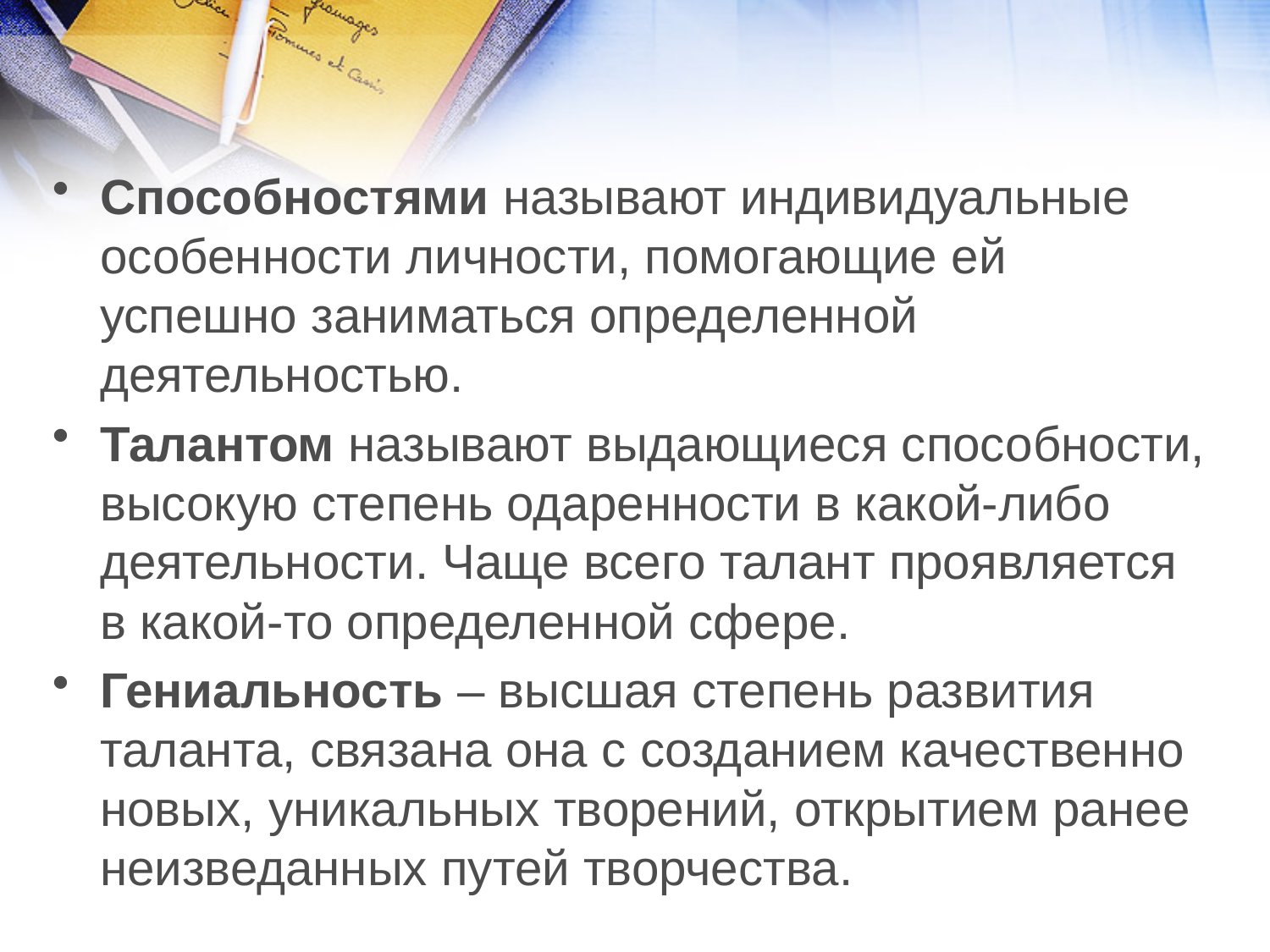

Способностями называют индивидуальные особенности личности, помогающие ей успешно заниматься определенной деятельностью.
Талантом называют выдающиеся способности, высокую степень одаренности в какой-либо деятельности. Чаще всего талант проявляется в какой-то определенной сфере.
Гениальность – высшая степень развития таланта, связана она с созданием качественно новых, уникальных творений, открытием ранее неизведанных путей творчества.